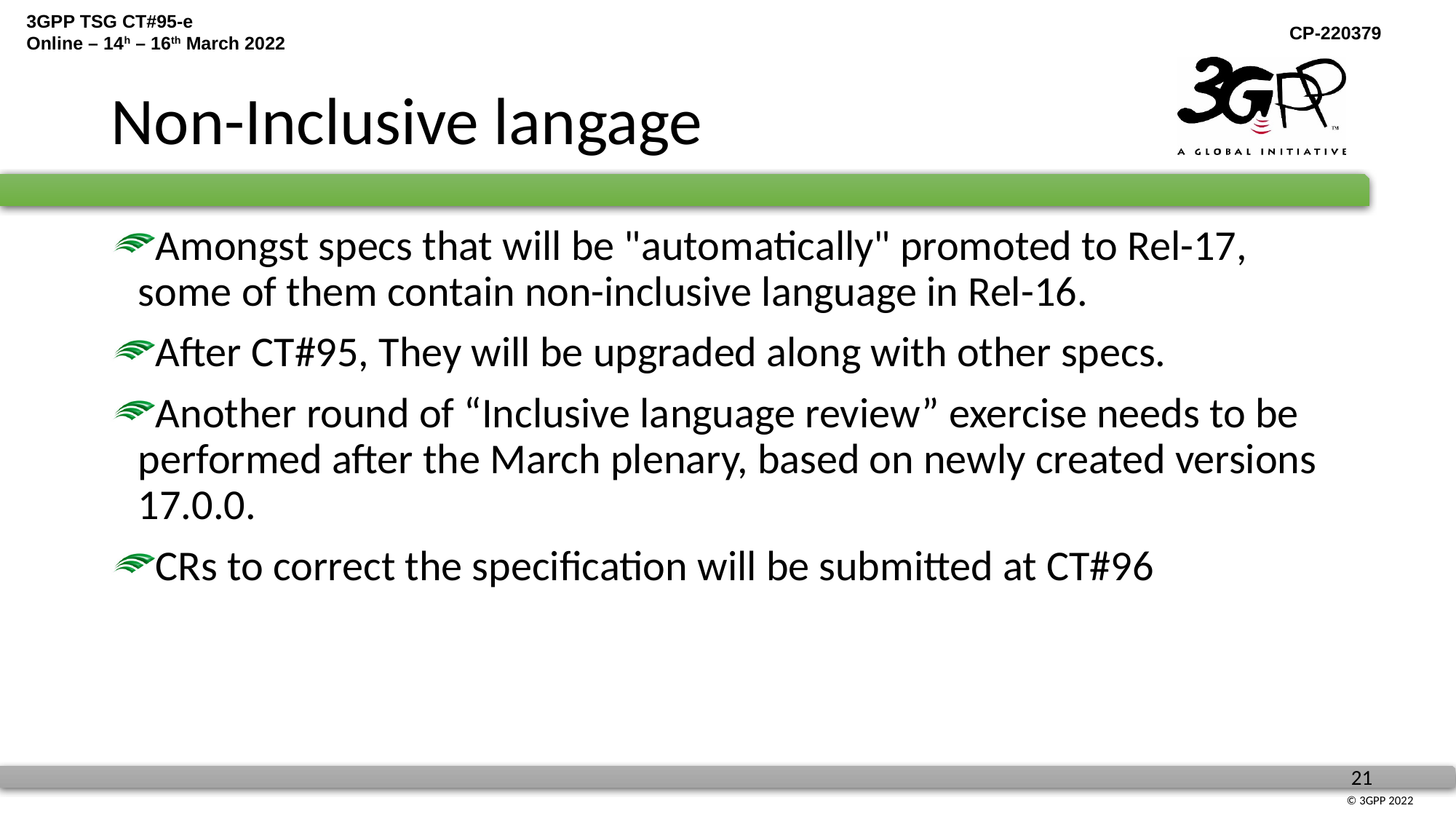

# Non-Inclusive langage
Amongst specs that will be "automatically" promoted to Rel-17, some of them contain non-inclusive language in Rel-16.
After CT#95, They will be upgraded along with other specs.
Another round of “Inclusive language review” exercise needs to be performed after the March plenary, based on newly created versions 17.0.0.
CRs to correct the specification will be submitted at CT#96